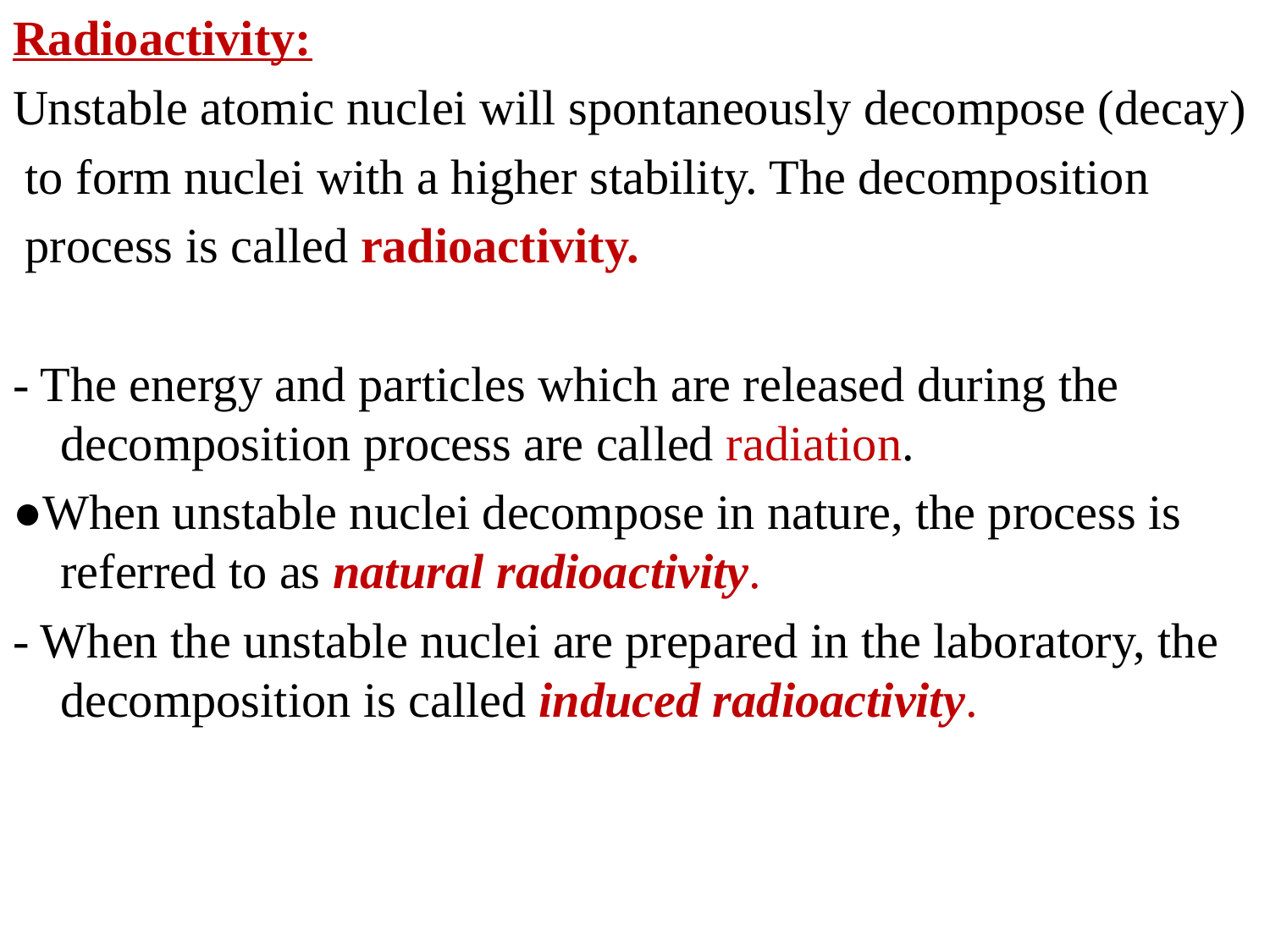

Radioactivity:
Unstable atomic nuclei will spontaneously decompose (decay)
 to form nuclei with a higher stability. The decomposition
 process is called radioactivity.

- The energy and particles which are released during the decomposition process are called radiation.
●When unstable nuclei decompose in nature, the process is referred to as natural radioactivity.
- When the unstable nuclei are prepared in the laboratory, the decomposition is called induced radioactivity.